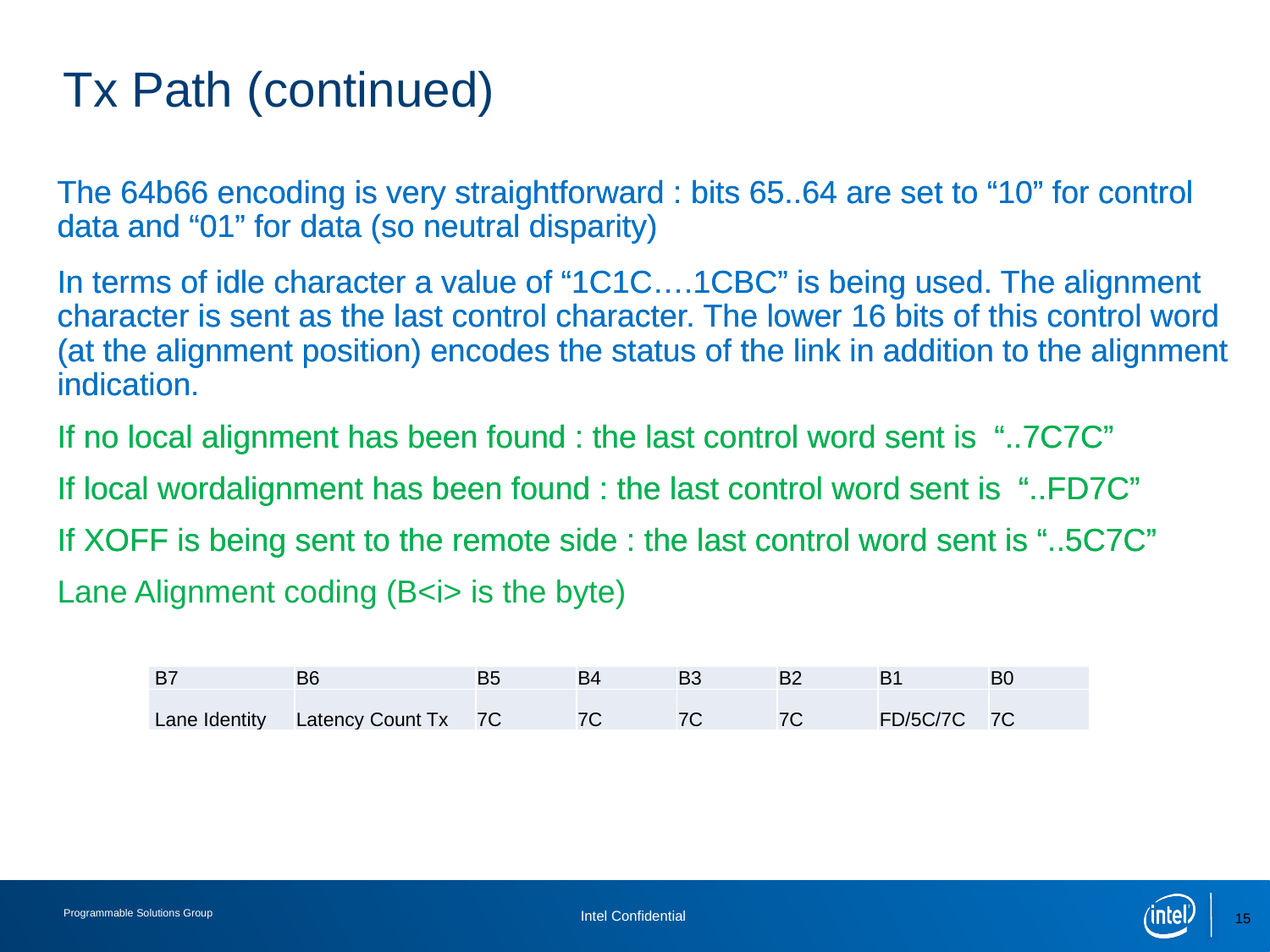

# Tx Path (continued)
The 64b66 encoding is very straightforward : bits 65..64 are set to “10” for control data and “01” for data (so neutral disparity)
In terms of idle character a value of “1C1C….1CBC” is being used. The alignment character is sent as the last control character. The lower 16 bits of this control word (at the alignment position) encodes the status of the link in addition to the alignment indication.
If no local alignment has been found : the last control word sent is  “..7C7C”
If local wordalignment has been found : the last control word sent is  “..FD7C”
If XOFF is being sent to the remote side : the last control word sent is “..5C7C”
The 64b66 encoding is very straightforward : bits 65..64 are set to “10” for control data and “01” for data (so neutral disparity)
In terms of idle character a value of “1C1C….1CBC” is being used. The alignment character is sent as the last control character. The lower 16 bits of this control word (at the alignment position) encodes the status of the link in addition to the alignment indication.
If no local alignment has been found : the last control word sent is  “..7C7C”
If local wordalignment has been found : the last control word sent is  “..FD7C”
If XOFF is being sent to the remote side : the last control word sent is “..5C7C”
Lane Alignment coding (B<i> is the byte)

| B7 | B6 | B5 | B4 | B3 | B2 | B1 | B0 |
| --- | --- | --- | --- | --- | --- | --- | --- |
| Lane Identity | Latency Count Tx | 7C | 7C | 7C | 7C | FD/5C/7C | 7C |
15